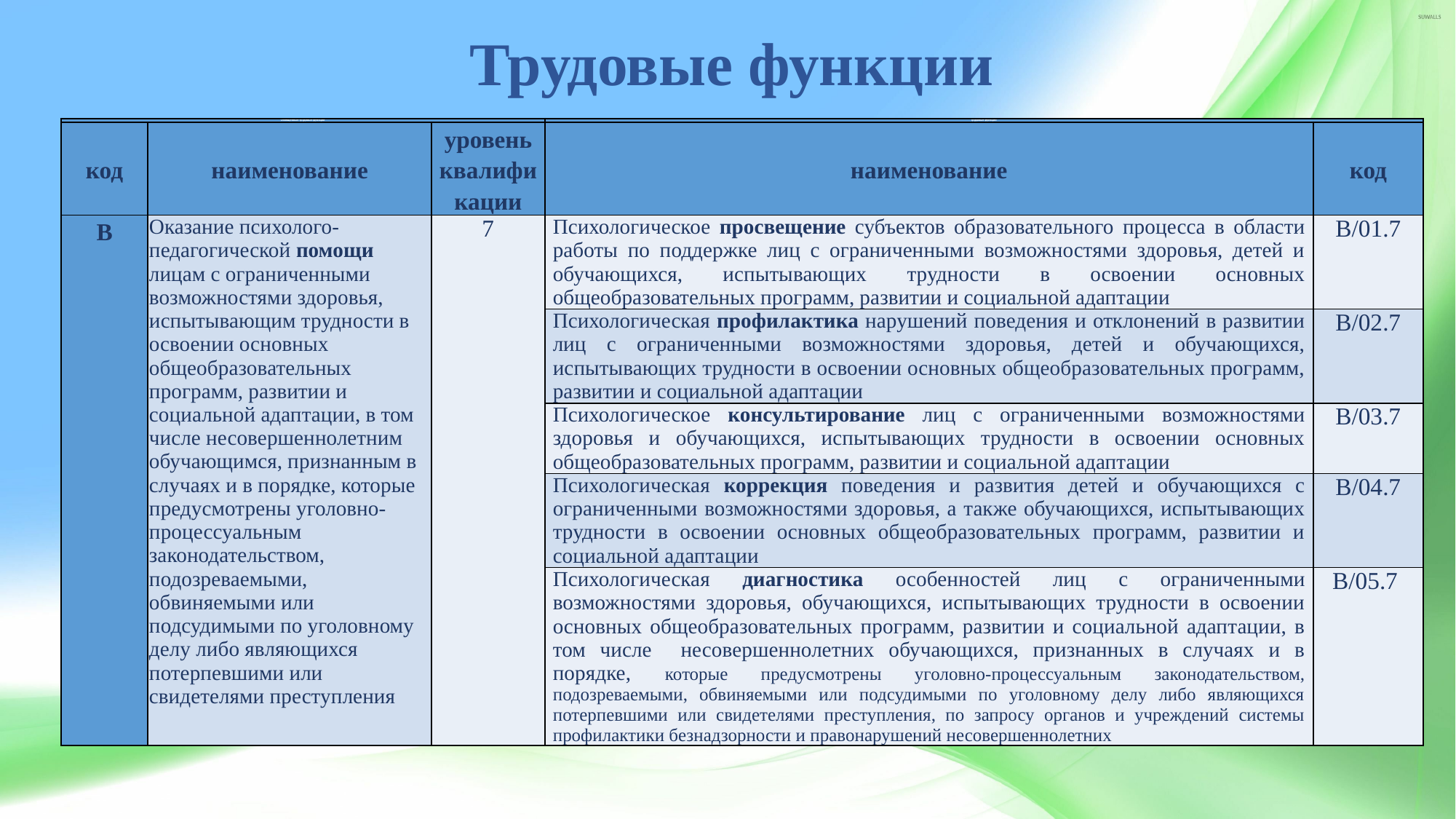

# Трудовые функции
| Обобщенные трудовые функции |  |  | Трудовые функции |  |
| --- | --- | --- | --- | --- |
| код | наименование | уровень квалификации | наименование | код |
| В | Оказание психолого-педагогической помощи лицам с ограниченными возможностями здоровья, испытывающим трудности в освоении основных общеобразовательных программ, развитии и социальной адаптации, в том числе несовершеннолетним обучающимся, признанным в случаях и в порядке, которые предусмотрены уголовно-процессуальным законодательством, подозреваемыми, обвиняемыми или подсудимыми по уголовному делу либо являющихся потерпевшими или свидетелями преступления | 7 | Психологическое просвещение субъектов образовательного процесса в области работы по поддержке лиц с ограниченными возможностями здоровья, детей и обучающихся, испытывающих трудности в освоении основных общеобразовательных программ, развитии и социальной адаптации | В/01.7 |
|  |  |  | Психологическая профилактика нарушений поведения и отклонений в развитии лиц с ограниченными возможностями здоровья, детей и обучающихся, испытывающих трудности в освоении основных общеобразовательных программ, развитии и социальной адаптации | В/02.7 |
|  |  |  | Психологическое консультирование лиц с ограниченными возможностями здоровья и обучающихся, испытывающих трудности в освоении основных общеобразовательных программ, развитии и социальной адаптации | В/03.7 |
|  |  |  | Психологическая коррекция поведения и развития детей и обучающихся с ограниченными возможностями здоровья, а также обучающихся, испытывающих трудности в освоении основных общеобразовательных программ, развитии и социальной адаптации | В/04.7 |
|  |  |  | Психологическая диагностика особенностей лиц с ограниченными возможностями здоровья, обучающихся, испытывающих трудности в освоении основных общеобразовательных программ, развитии и социальной адаптации, в том числе несовершеннолетних обучающихся, признанных в случаях и в порядке, которые предусмотрены уголовно-процессуальным законодательством, подозреваемыми, обвиняемыми или подсудимыми по уголовному делу либо являющихся потерпевшими или свидетелями преступления, по запросу органов и учреждений системы профилактики безнадзорности и правонарушений несовершеннолетних | В/05.7 |